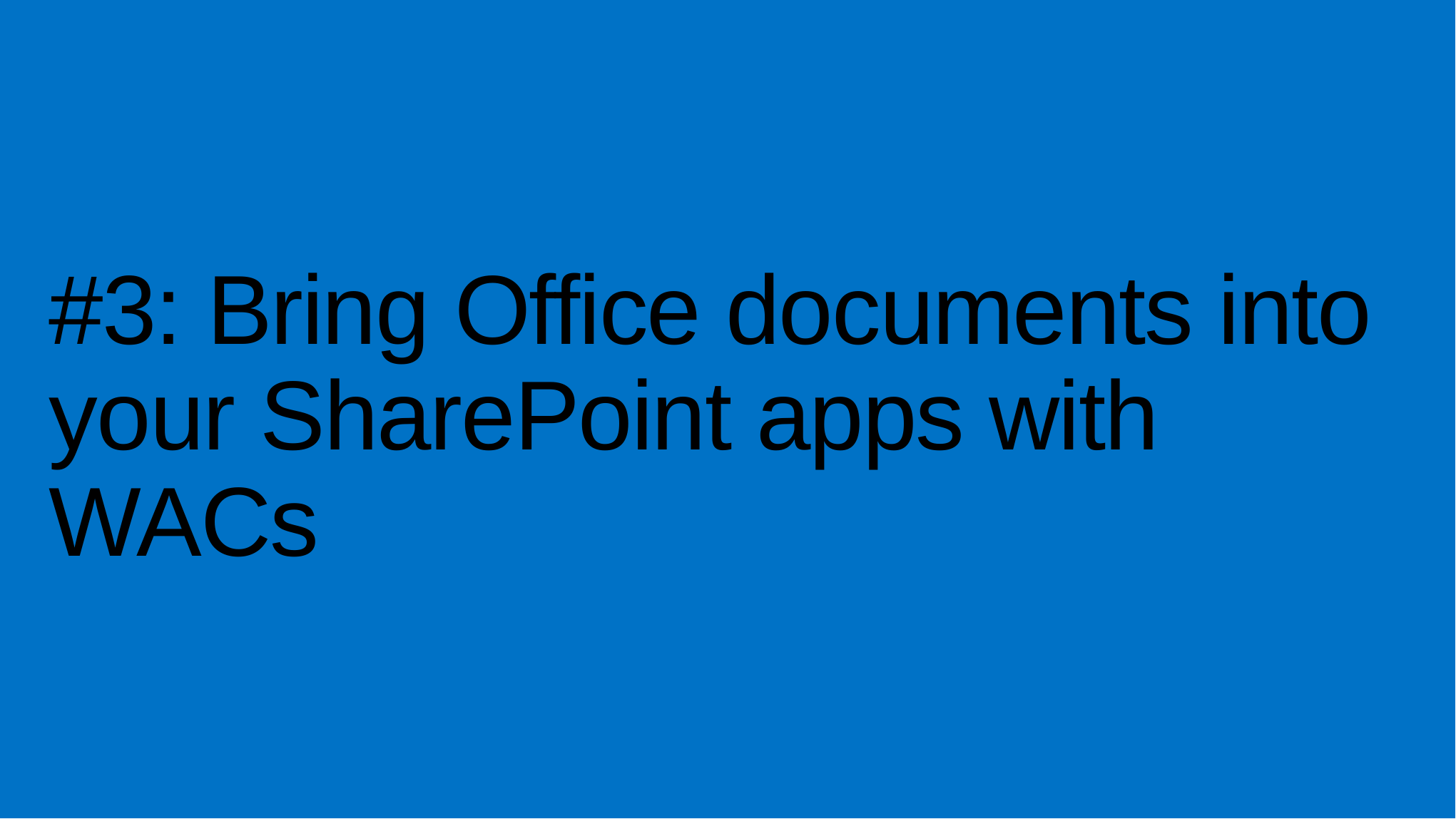

# #3: Bring Office documents into your SharePoint apps with WACs